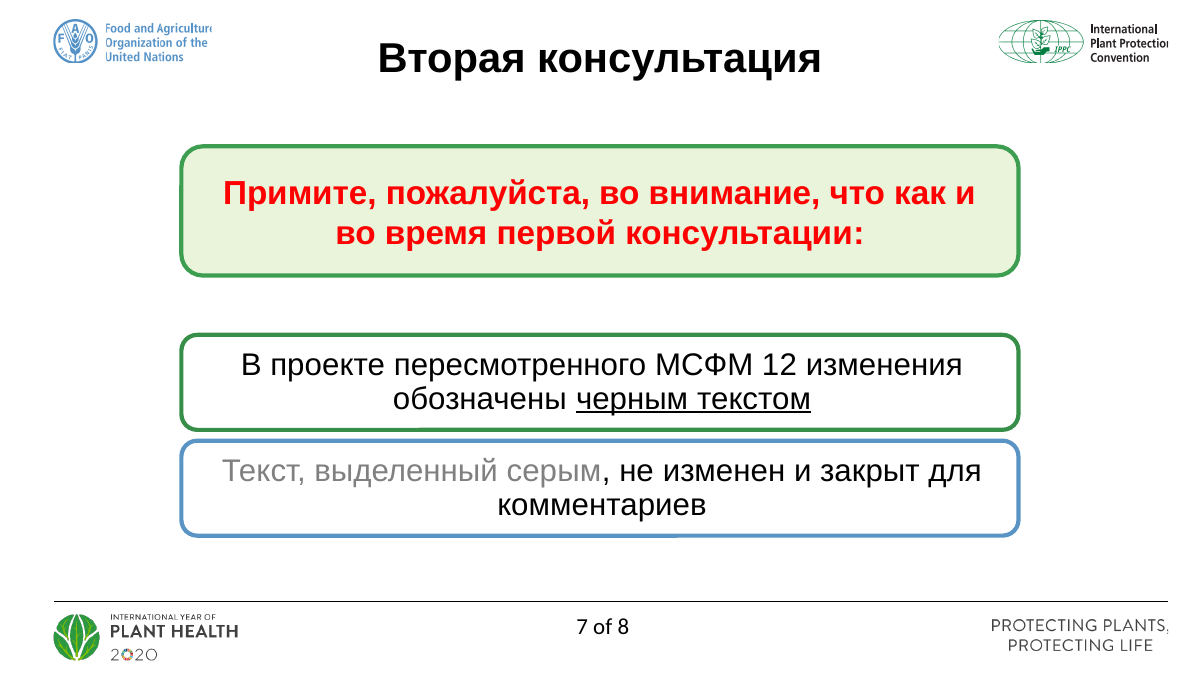

Вторая консультация
Примите, пожалуйста, во внимание, что как и во время первой консультации:
В проекте пересмотренного МСФМ 12 изменения обозначены черным текстом
Текст, выделенный серым, не изменен и закрыт для комментариев
7 of 8